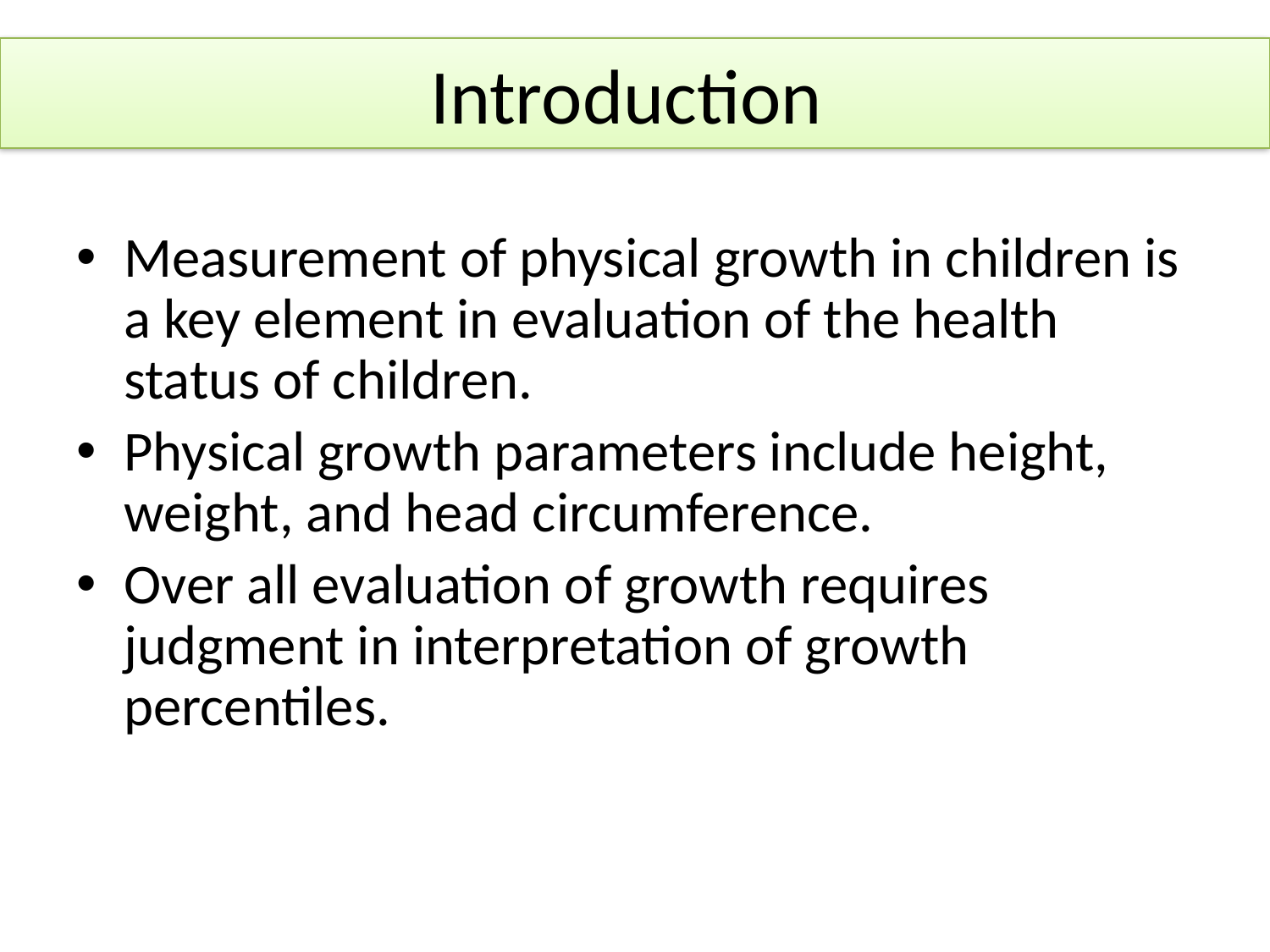

# Introduction
Measurement of physical growth in children is a key element in evaluation of the health status of children.
Physical growth parameters include height, weight, and head circumference.
Over all evaluation of growth requires judgment in interpretation of growth percentiles.